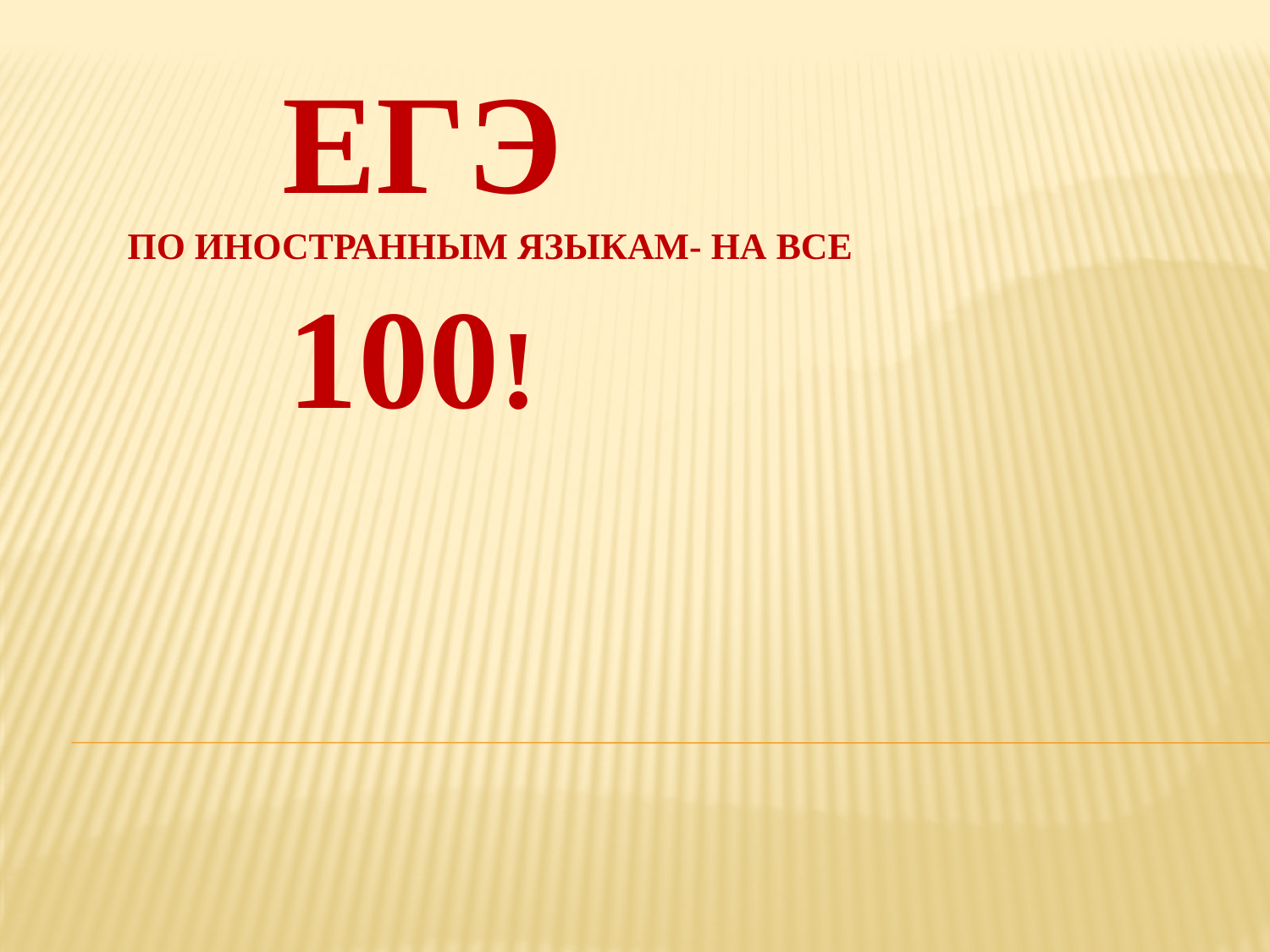

# ЕГЭ по иностранным языкам- на все 100!